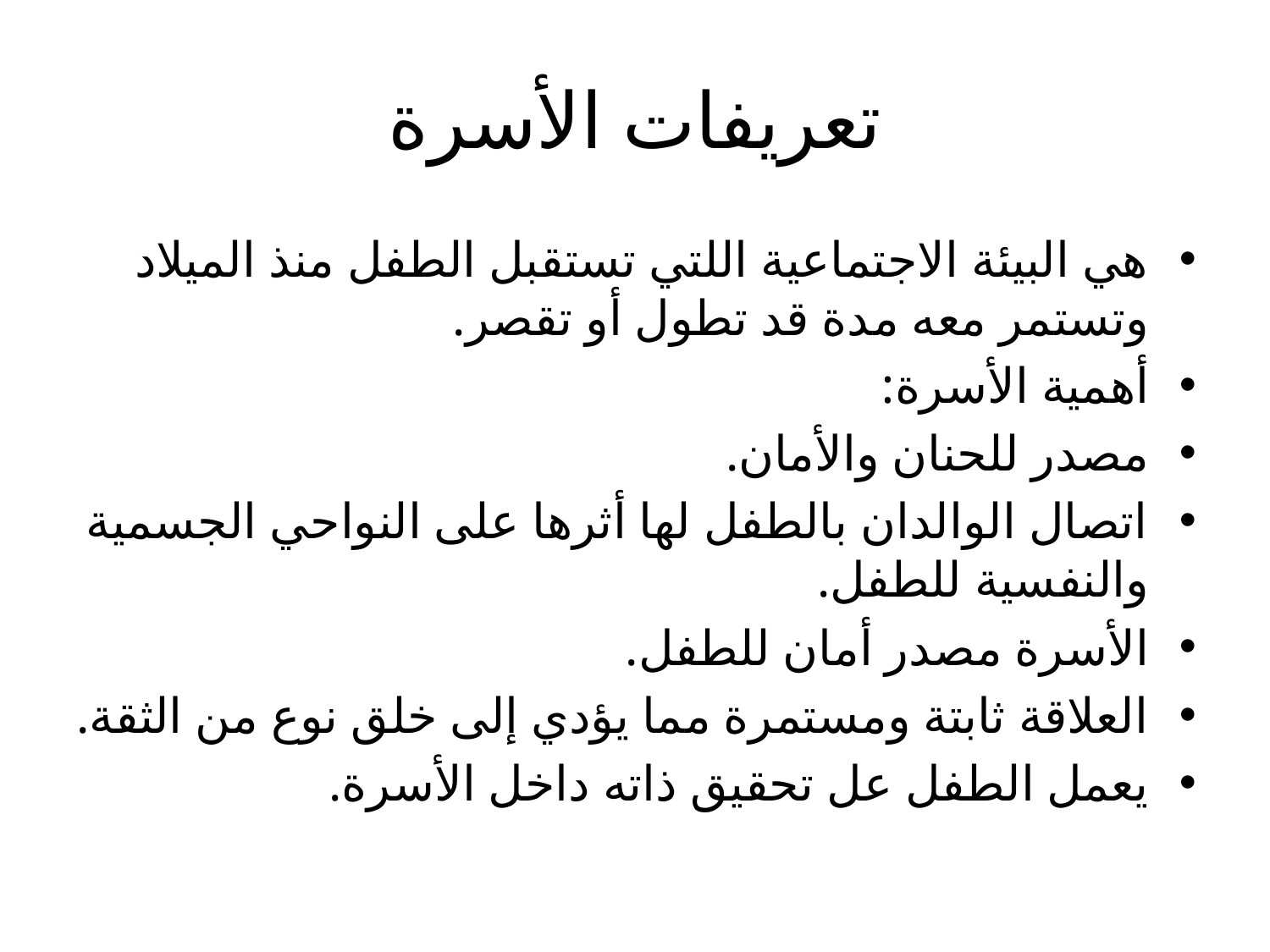

# تعريفات الأسرة
هي البيئة الاجتماعية اللتي تستقبل الطفل منذ الميلاد وتستمر معه مدة قد تطول أو تقصر.
أهمية الأسرة:
مصدر للحنان والأمان.
اتصال الوالدان بالطفل لها أثرها على النواحي الجسمية والنفسية للطفل.
الأسرة مصدر أمان للطفل.
العلاقة ثابتة ومستمرة مما يؤدي إلى خلق نوع من الثقة.
يعمل الطفل عل تحقيق ذاته داخل الأسرة.